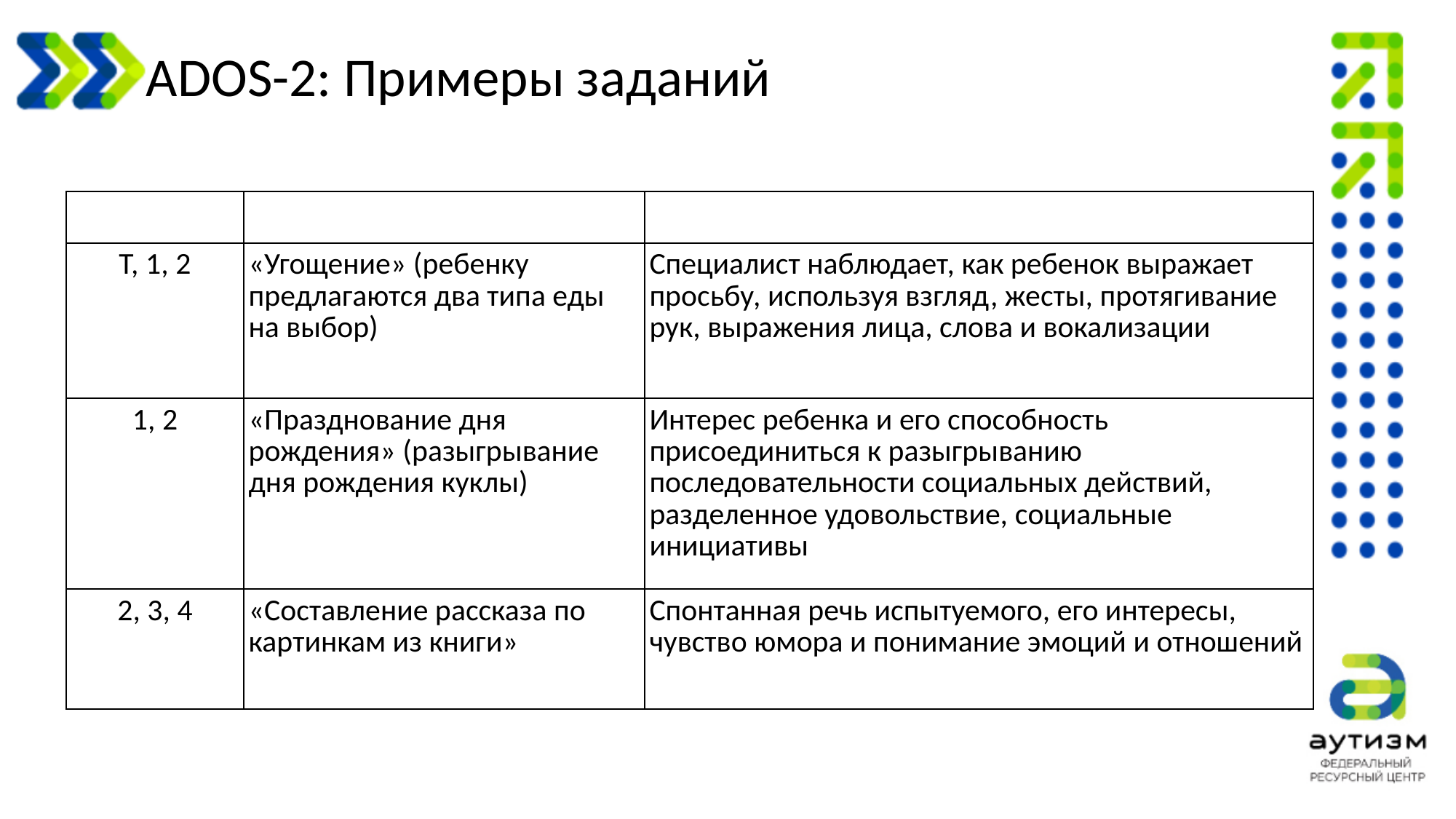

ADOS-2: Примеры заданий

| Модули | Задание | Фокус наблюдения |
| --- | --- | --- |
| Т, 1, 2 | «Угощение» (ребенку предлагаются два типа еды на выбор) | Специалист наблюдает, как ребенок выражает просьбу, используя взгляд, жесты, протягивание рук, выражения лица, слова и вокализации |
| 1, 2 | «Празднование дня рождения» (разыгрывание дня рождения куклы) | Интерес ребенка и его способность присоединиться к разыгрыванию последовательности социальных действий, разделенное удовольствие, социальные инициативы |
| 2, 3, 4 | «Составление рассказа по картинкам из книги» | Спонтанная речь испытуемого, его интересы, чувство юмора и понимание эмоций и отношений |